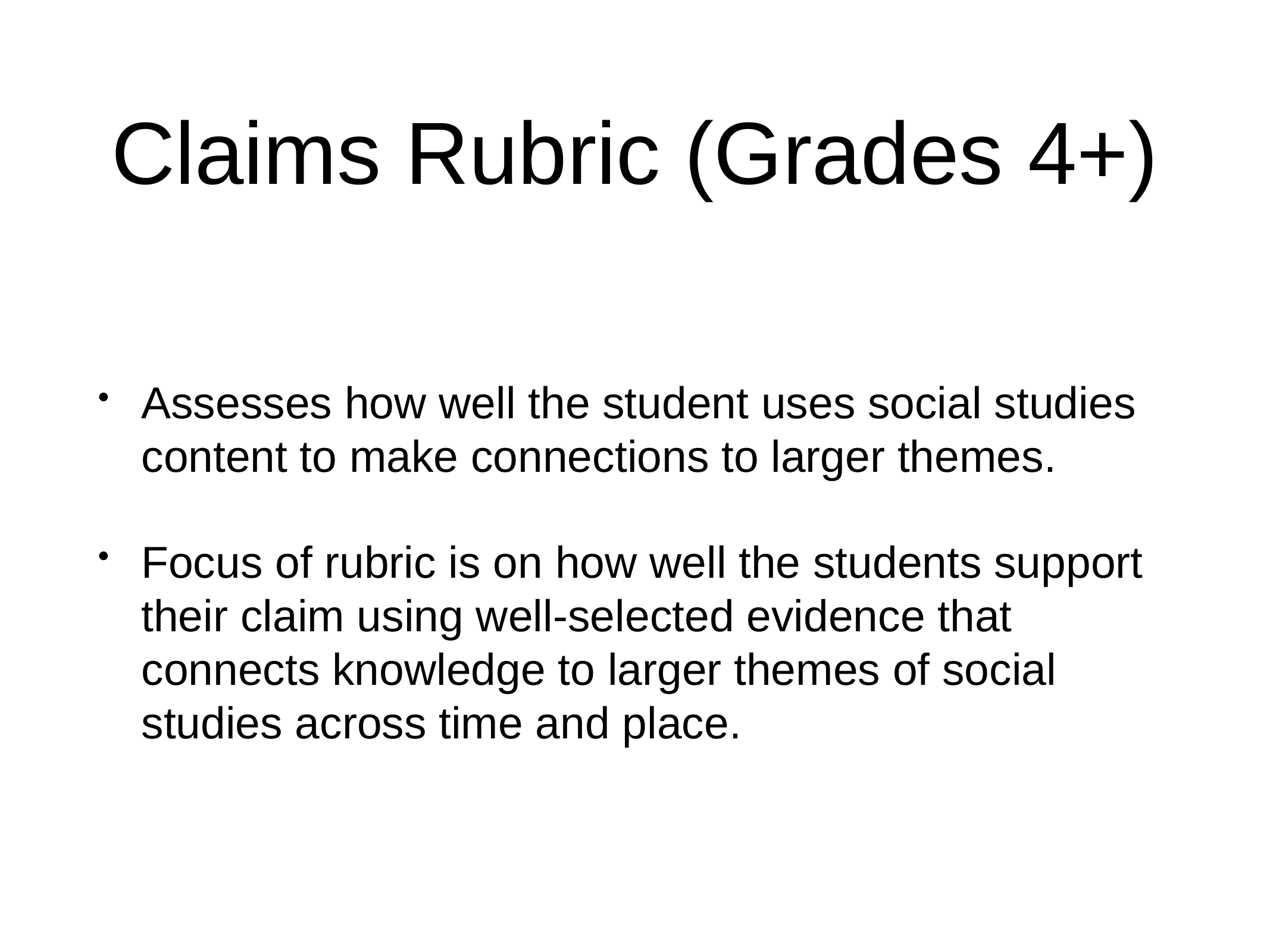

# Claims Rubric (Grades 4+)
Assesses how well the student uses social studies content to make connections to larger themes.
Focus of rubric is on how well the students support their claim using well-selected evidence that connects knowledge to larger themes of social studies across time and place.